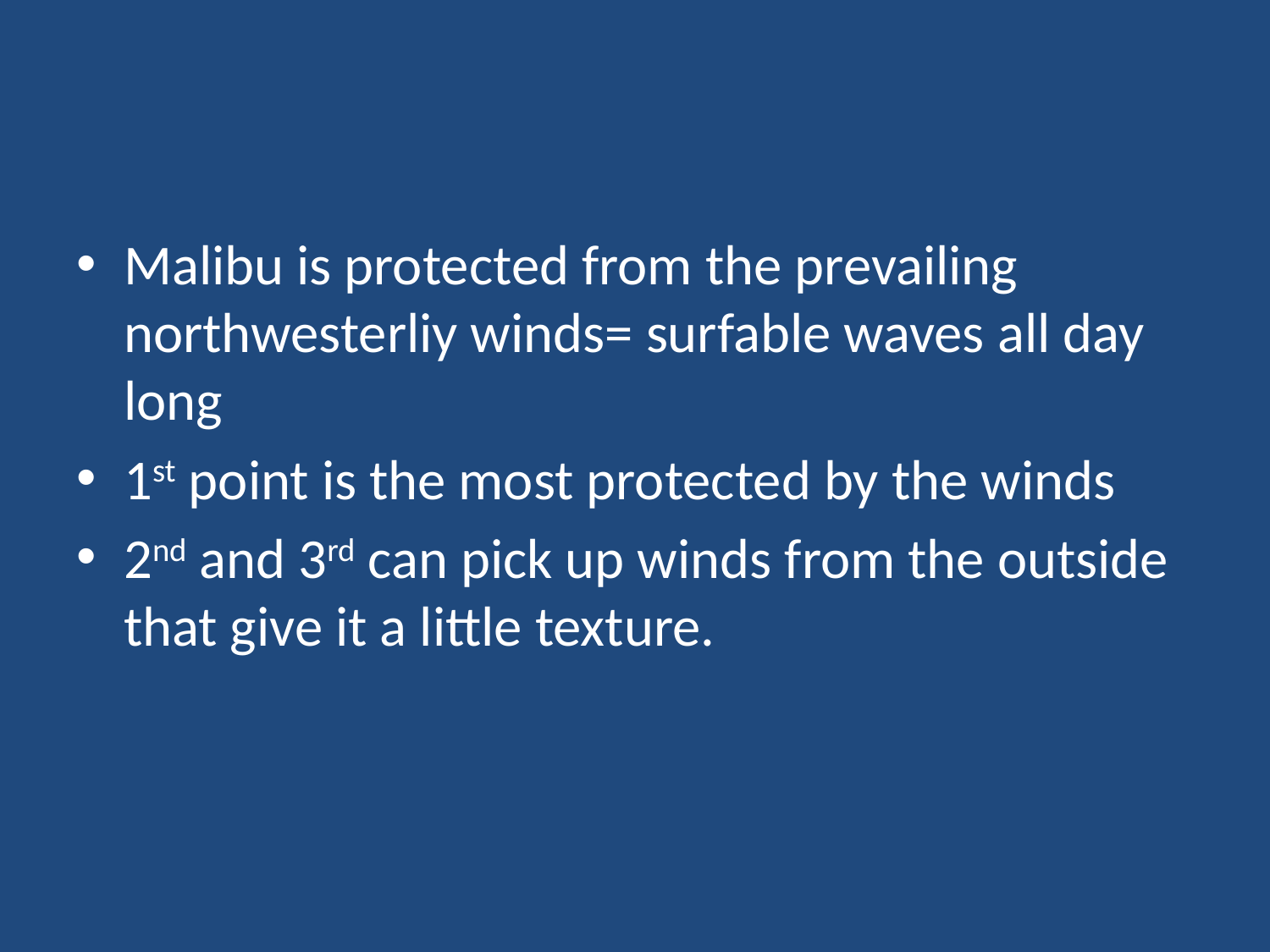

Malibu is protected from the prevailing northwesterliy winds= surfable waves all day long
1st point is the most protected by the winds
2nd and 3rd can pick up winds from the outside that give it a little texture.